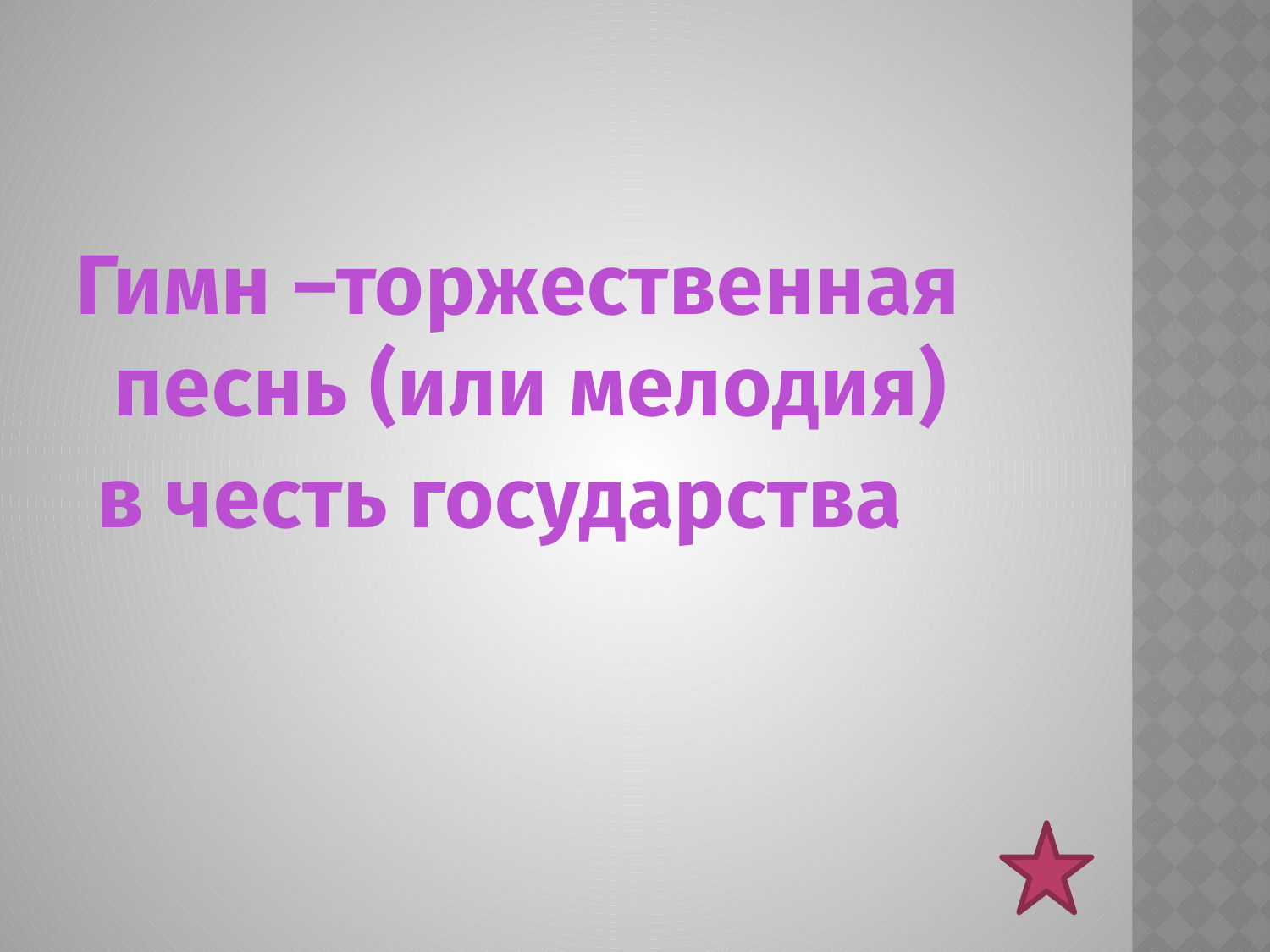

#
Гимн –торжественная песнь (или мелодия)
 в честь государства